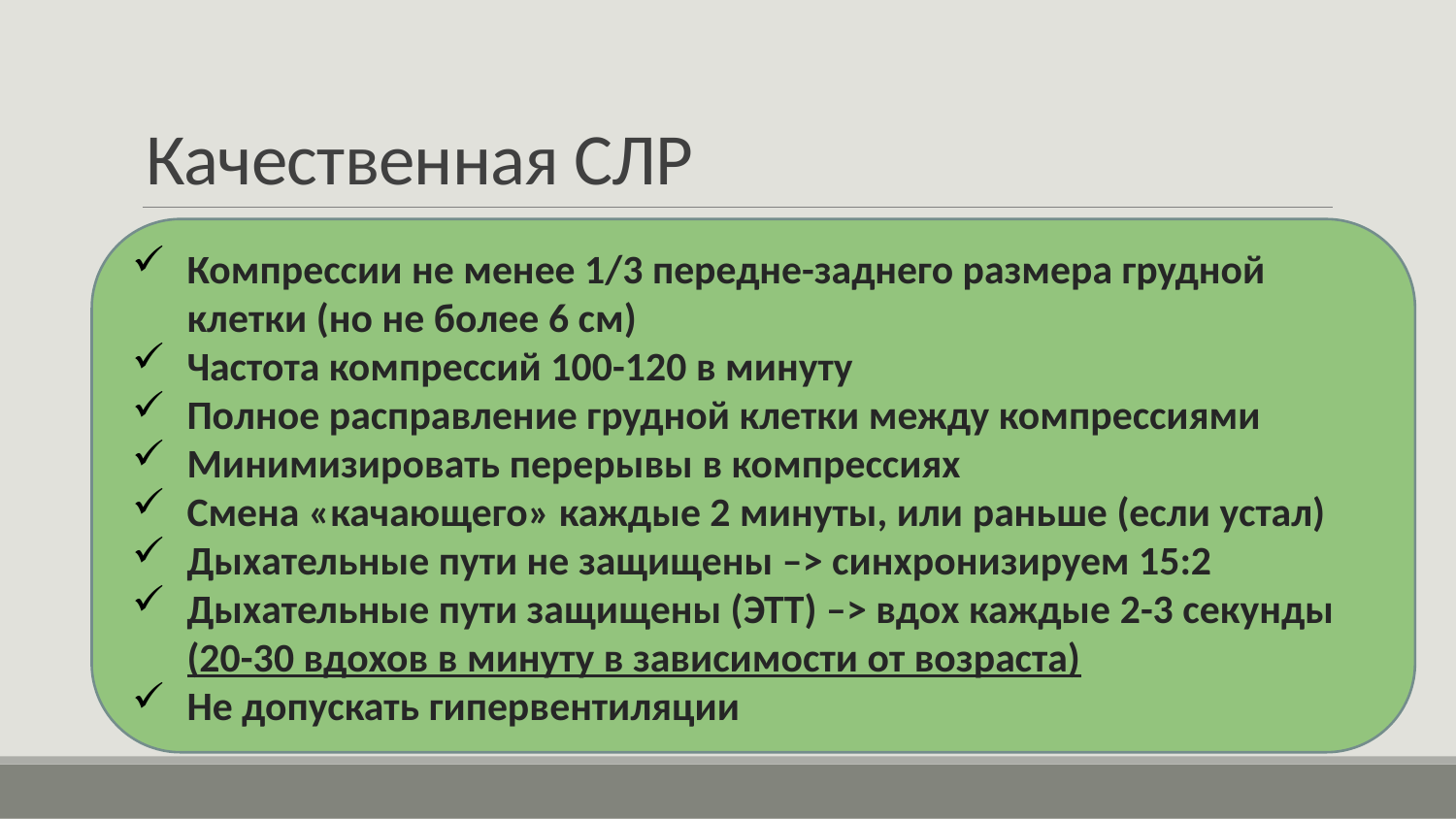

# Качественная СЛР
Компрессии не менее 1/3 передне-заднего размера грудной клетки (но не более 6 см)
Частота компрессий 100-120 в минуту
Полное расправление грудной клетки между компрессиями
Минимизировать перерывы в компрессиях
Смена «качающего» каждые 2 минуты, или раньше (если устал)
Дыхательные пути не защищены –> синхронизируем 15:2
Дыхательные пути защищены (ЭТТ) –> вдох каждые 2-3 секунды (20-30 вдохов в минуту в зависимости от возраста)
Не допускать гипервентиляции